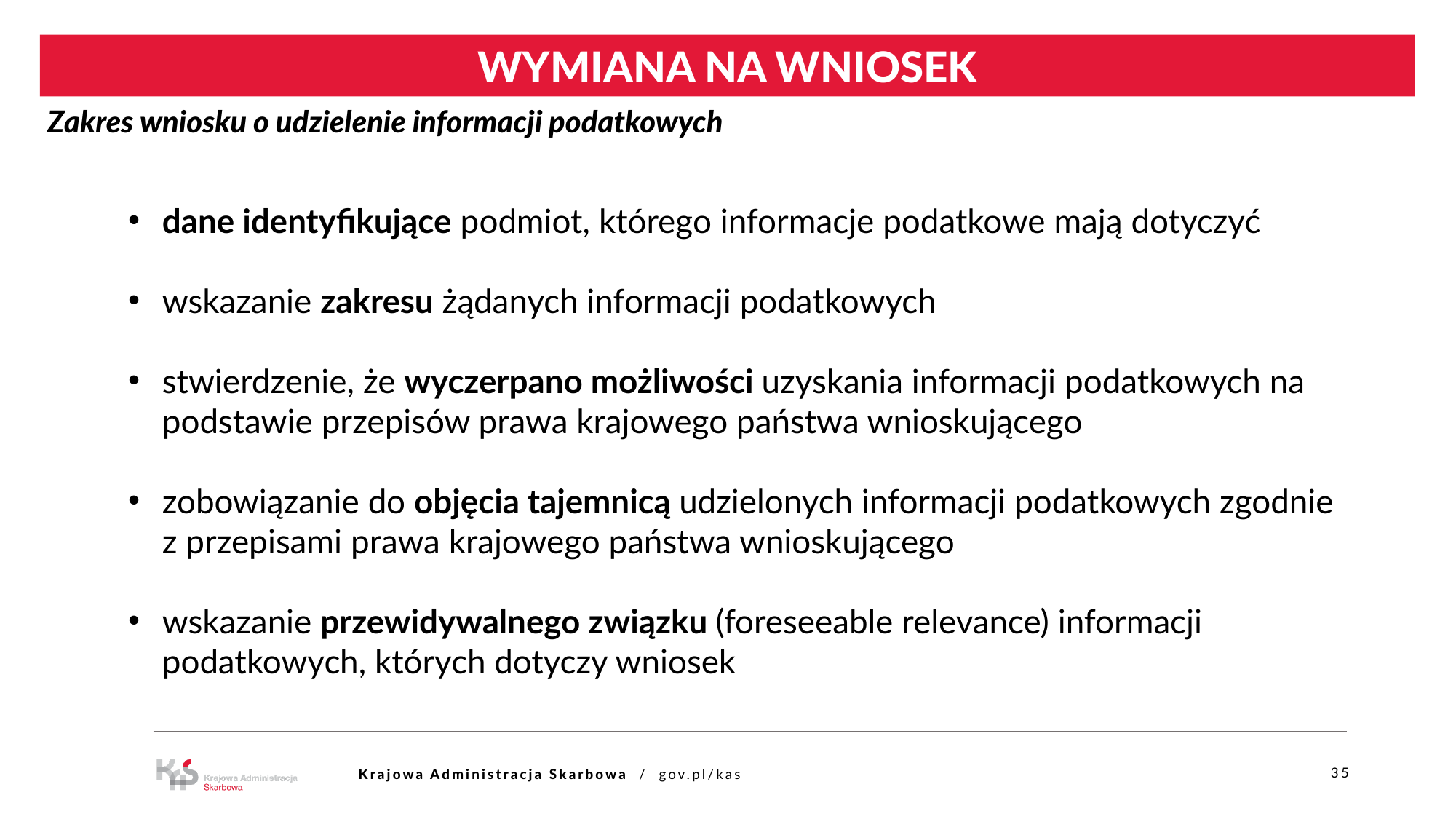

WYMIANA NA WNIOSEK
Zakres wniosku o udzielenie informacji podatkowych
dane identyfikujące podmiot, którego informacje podatkowe mają dotyczyć

wskazanie zakresu żądanych informacji podatkowych

stwierdzenie, że wyczerpano możliwości uzyskania informacji podatkowych na podstawie przepisów prawa krajowego państwa wnioskującego

zobowiązanie do objęcia tajemnicą udzielonych informacji podatkowych zgodnie
z przepisami prawa krajowego państwa wnioskującego

wskazanie przewidywalnego związku (foreseeable relevance) informacji podatkowych, których dotyczy wniosek